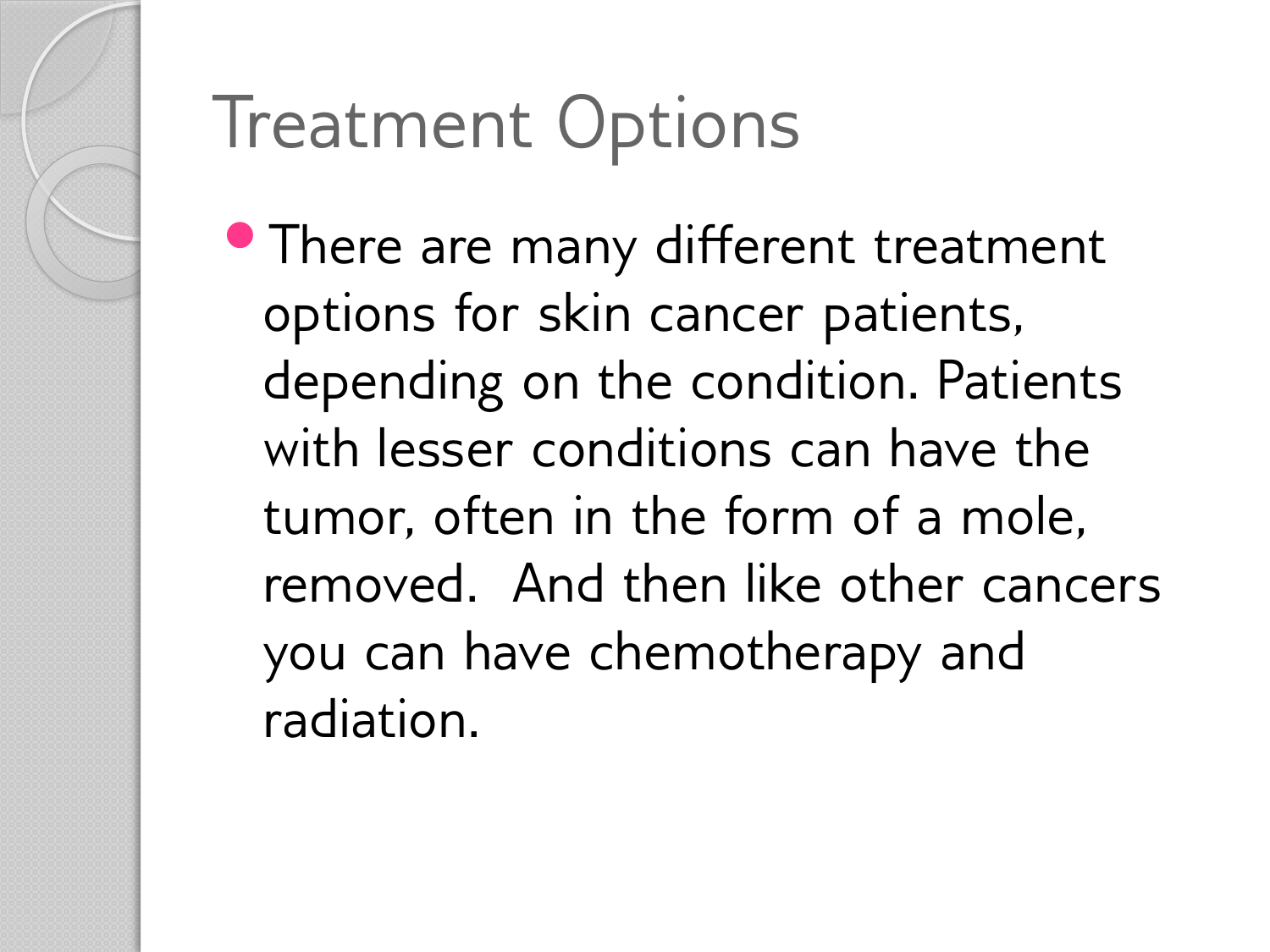

# Treatment Options
There are many different treatment options for skin cancer patients, depending on the condition. Patients with lesser conditions can have the tumor, often in the form of a mole, removed.  And then like other cancers you can have chemotherapy and radiation.